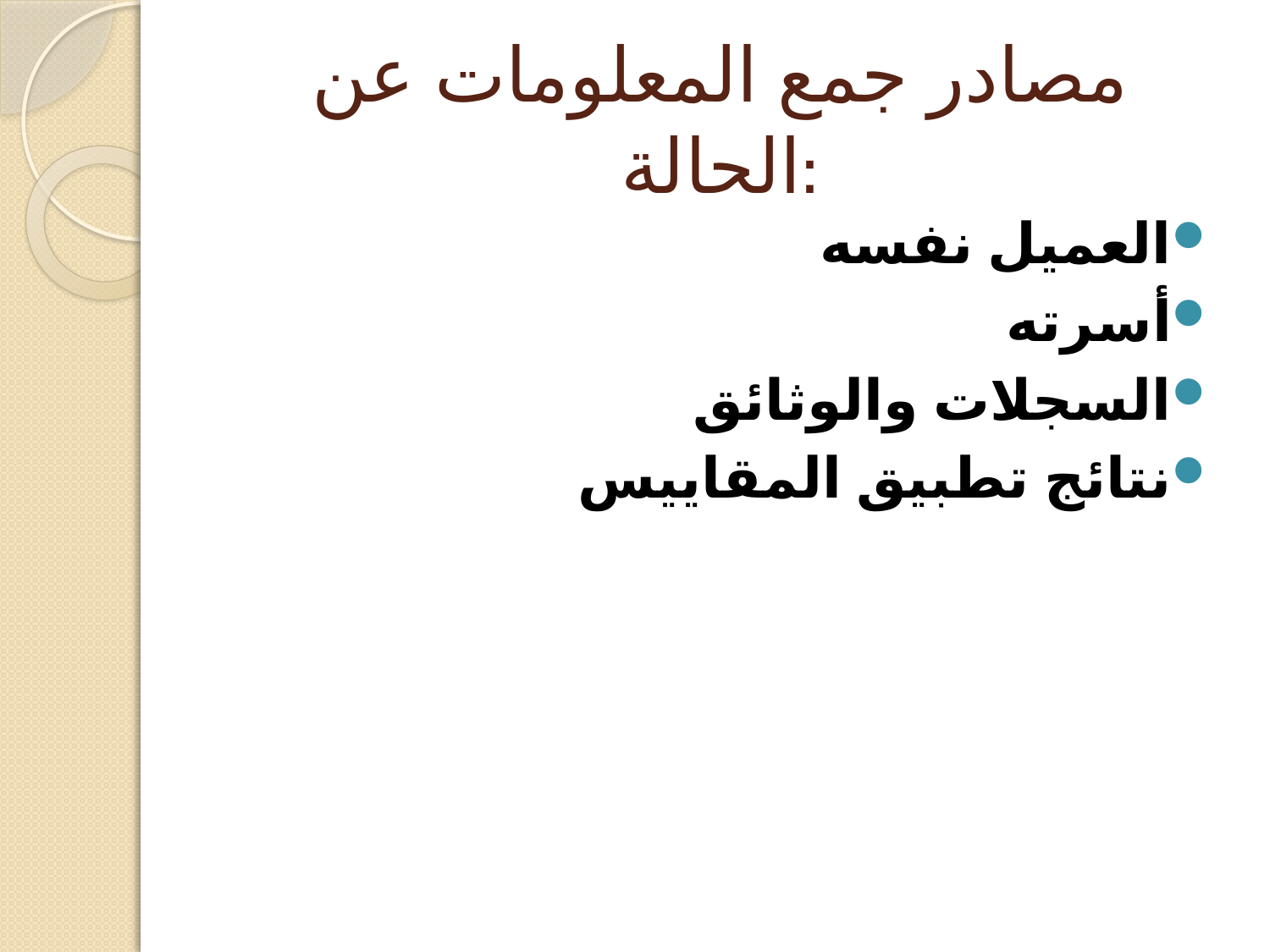

# مصادر جمع المعلومات عن الحالة:
العميل نفسه
أسرته
السجلات والوثائق
نتائج تطبيق المقاييس